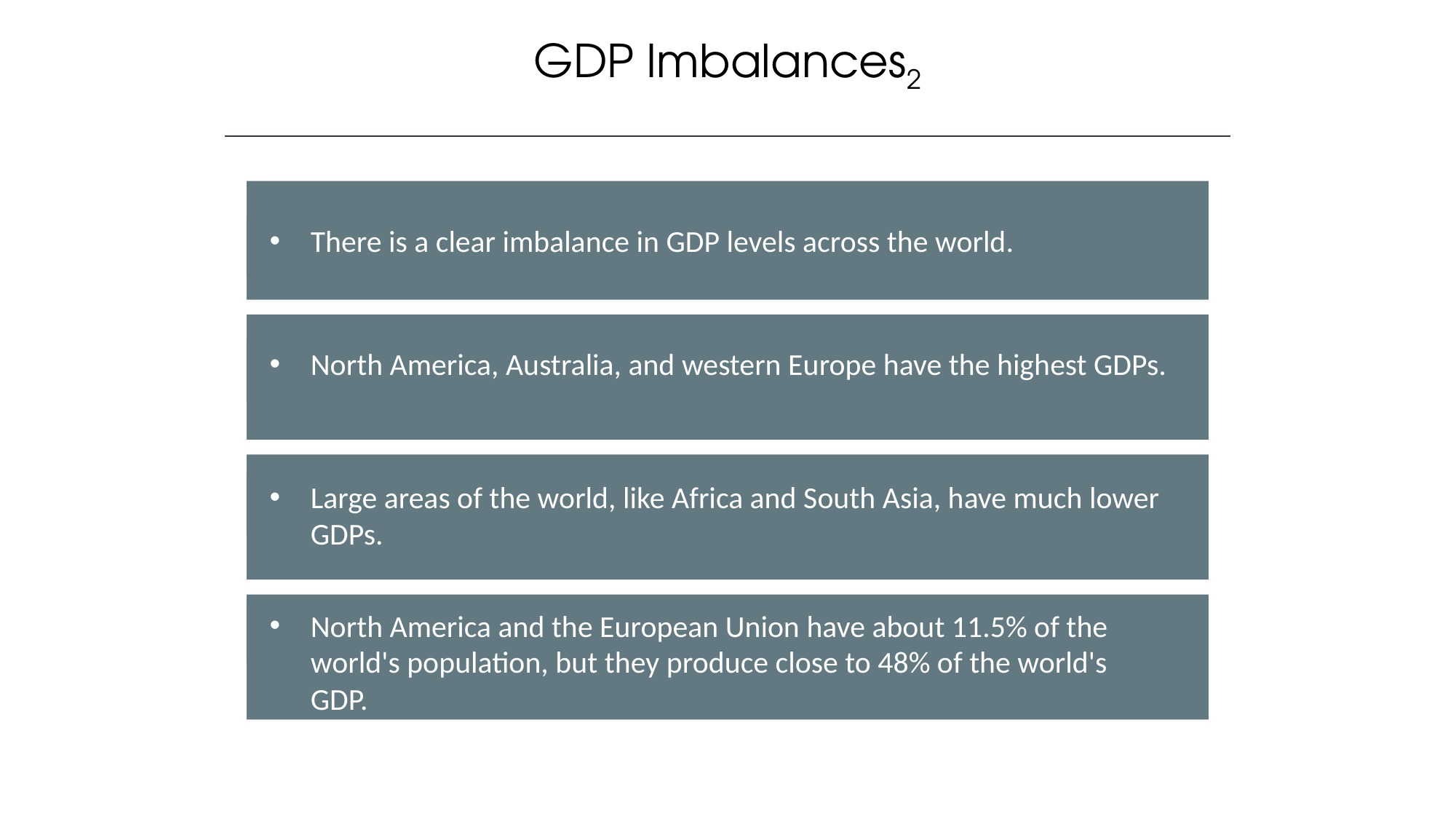

GDP Imbalances2

There is a clear imbalance in GDP levels across the world.

North America, Australia, and western Europe have the highest GDPs.

Large areas of the world, like Africa and South Asia, have much lower GDPs.

North America and the European Union have about 11.5% of the world's population, but they produce close to 48% of the world's GDP.